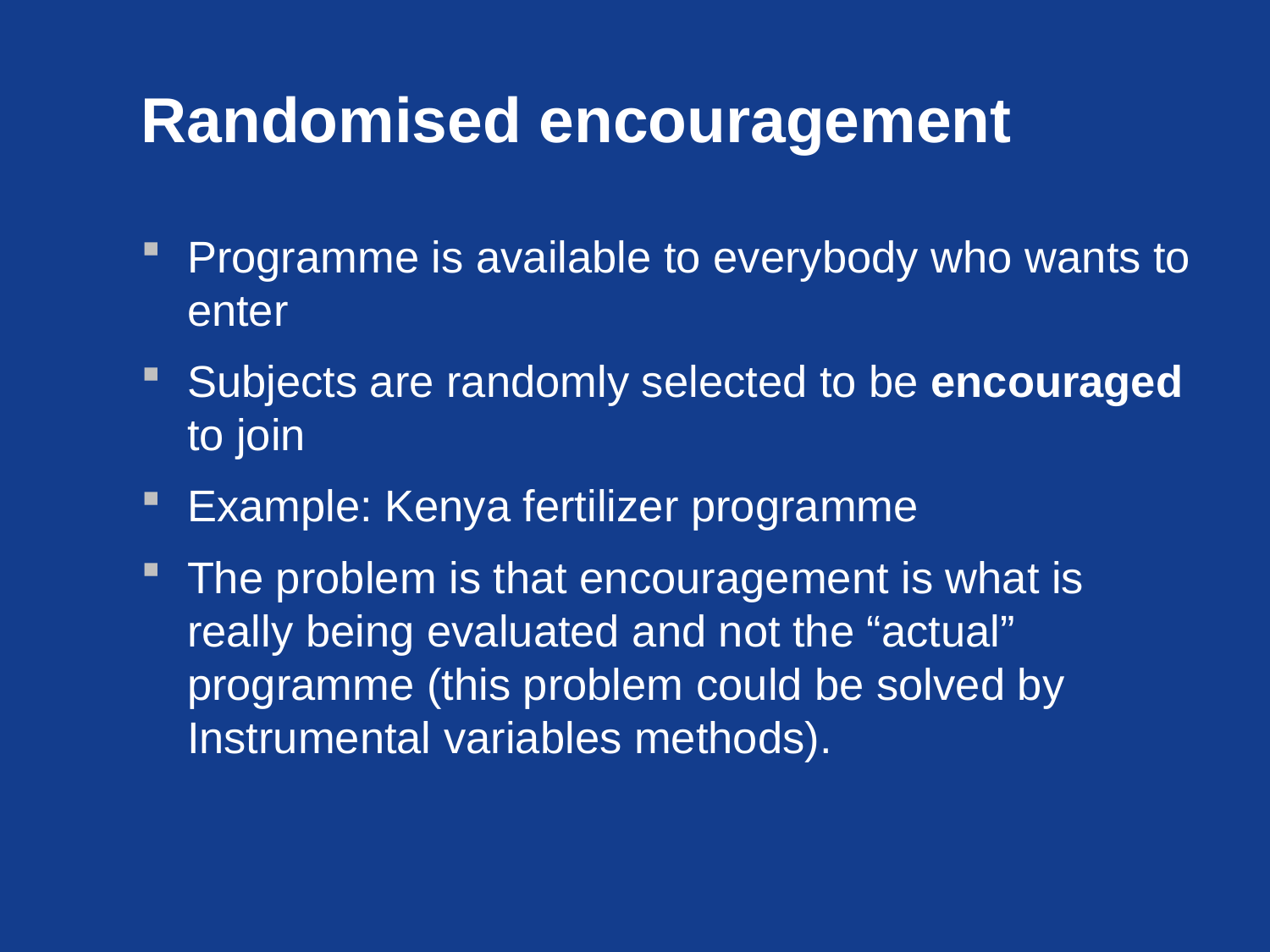

# Randomised encouragement
Programme is available to everybody who wants to enter
Subjects are randomly selected to be encouraged to join
Example: Kenya fertilizer programme
The problem is that encouragement is what is really being evaluated and not the “actual” programme (this problem could be solved by Instrumental variables methods).